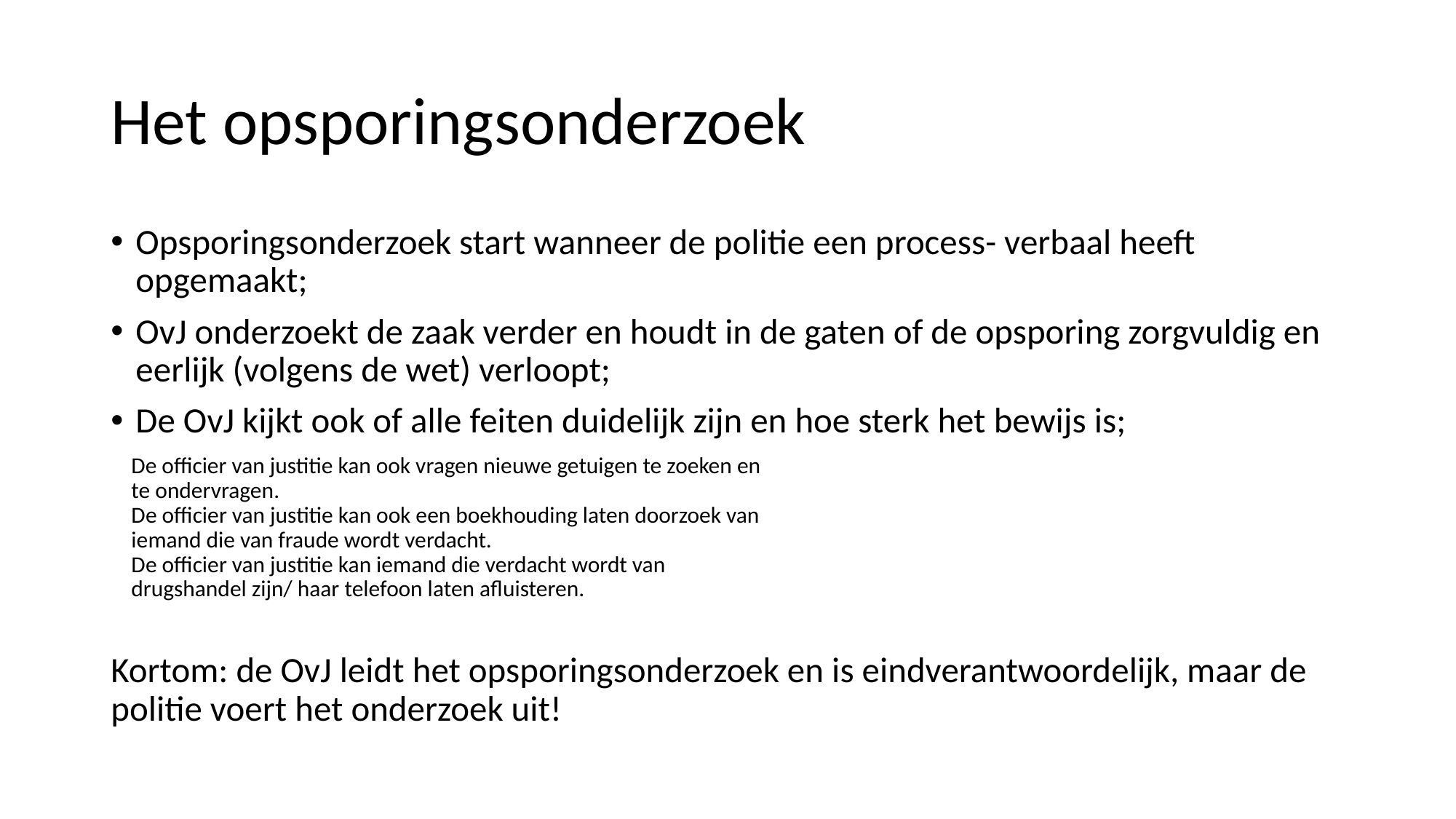

# Het opsporingsonderzoek
Opsporingsonderzoek start wanneer de politie een process- verbaal heeft opgemaakt;
OvJ onderzoekt de zaak verder en houdt in de gaten of de opsporing zorgvuldig en eerlijk (volgens de wet) verloopt;
De OvJ kijkt ook of alle feiten duidelijk zijn en hoe sterk het bewijs is;
    De officier van justitie kan ook vragen nieuwe getuigen te zoeken en
    te ondervragen.
    De officier van justitie kan ook een boekhouding laten doorzoek van
    iemand die van fraude wordt verdacht.
    De officier van justitie kan iemand die verdacht wordt van
    drugshandel zijn/ haar telefoon laten afluisteren.

Kortom: de OvJ leidt het opsporingsonderzoek en is eindverantwoordelijk, maar de politie voert het onderzoek uit!